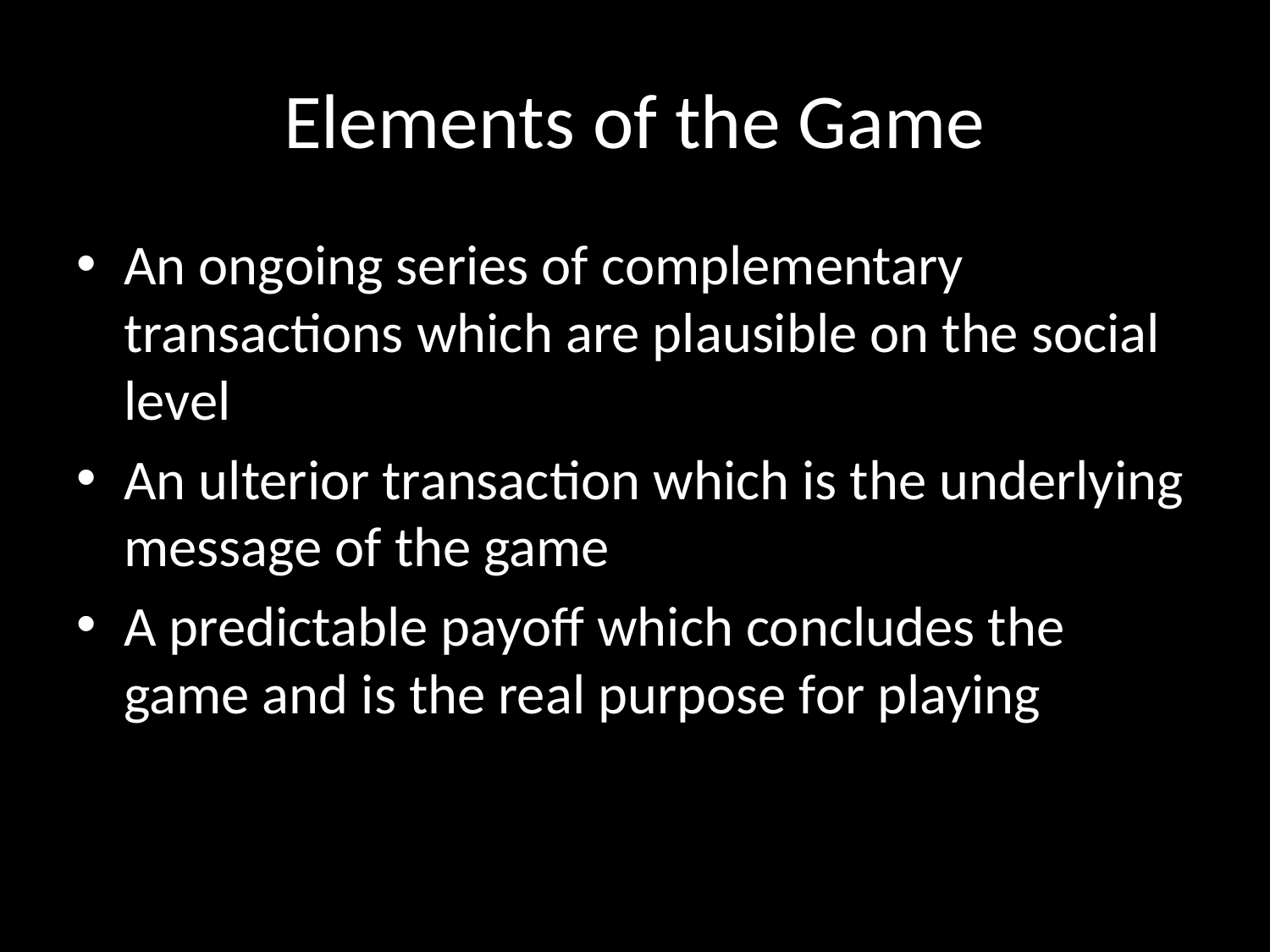

# Elements of the Game
An ongoing series of complementary transactions which are plausible on the social level
An ulterior transaction which is the underlying message of the game
A predictable payoff which concludes the game and is the real purpose for playing